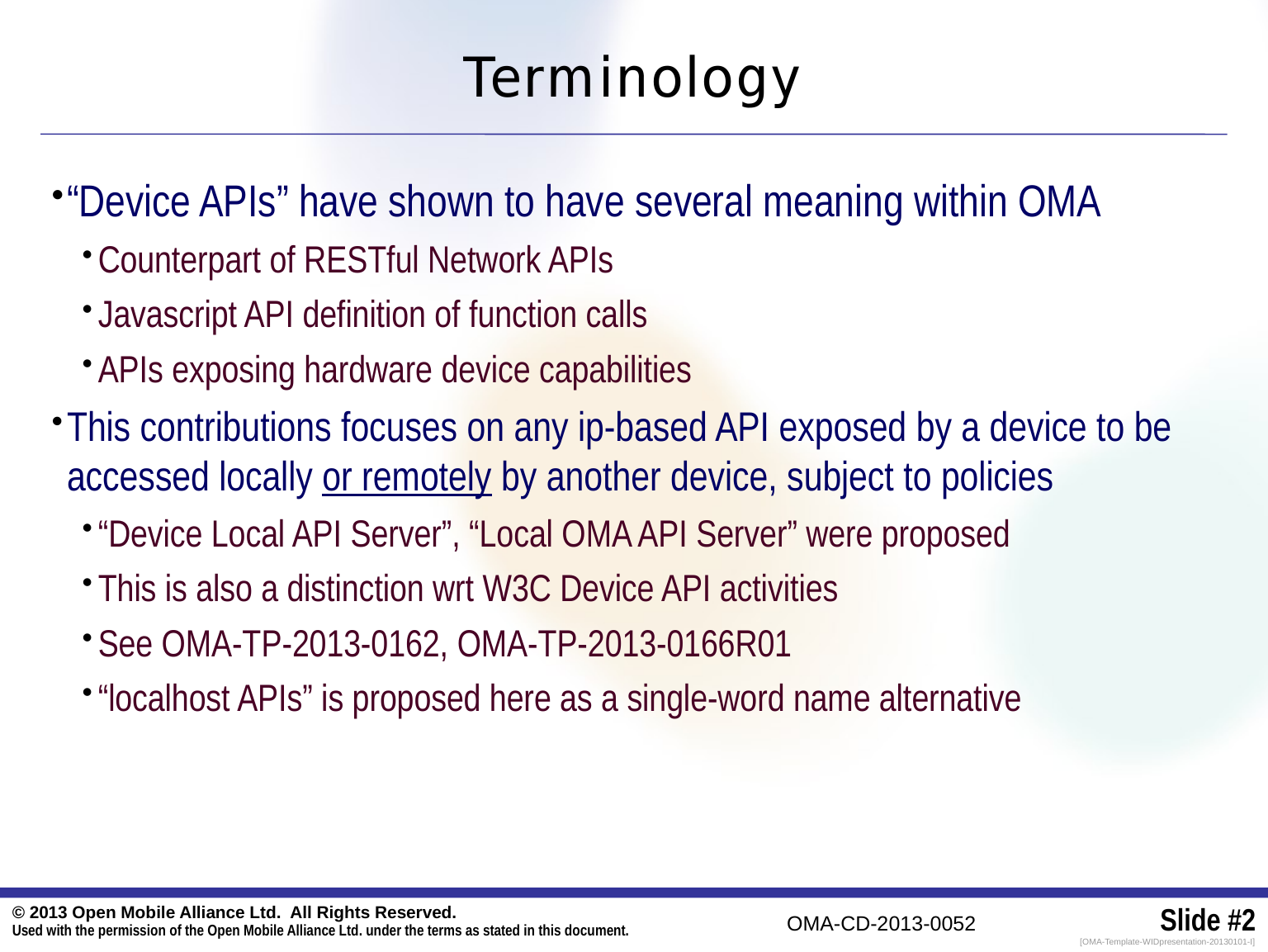

# Terminology
“Device APIs” have shown to have several meaning within OMA
Counterpart of RESTful Network APIs
Javascript API definition of function calls
APIs exposing hardware device capabilities
This contributions focuses on any ip-based API exposed by a device to be accessed locally or remotely by another device, subject to policies
“Device Local API Server”, “Local OMA API Server” were proposed
This is also a distinction wrt W3C Device API activities
See OMA-TP-2013-0162, OMA-TP-2013-0166R01
“localhost APIs” is proposed here as a single-word name alternative